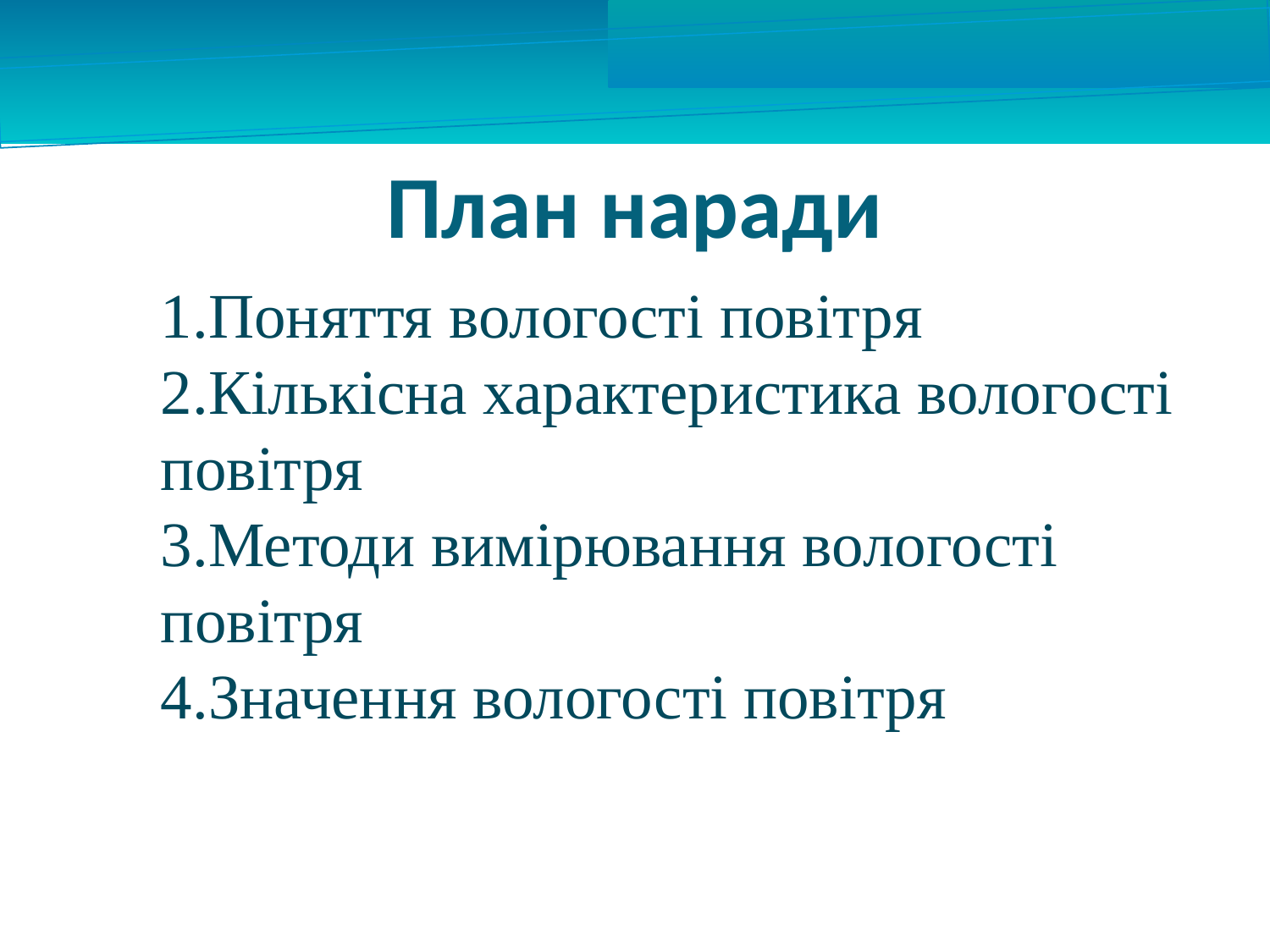

План наради
Поняття вологості повітря
Кількісна характеристика вологості
повітря
Методи вимірювання вологості
повітря
Значення вологості повітря